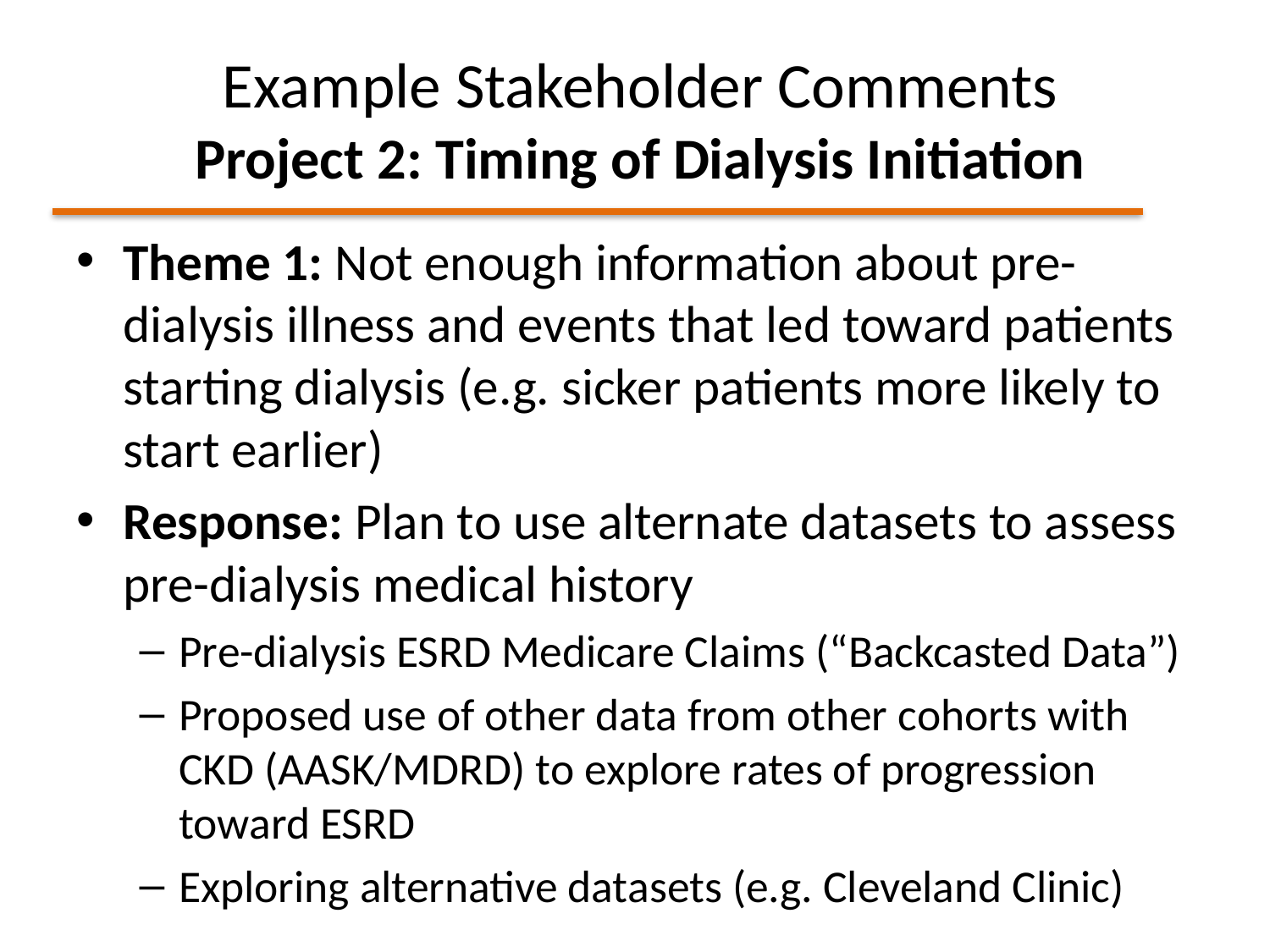

# Example Stakeholder Comments Project 2: Timing of Dialysis Initiation
Theme 1: Not enough information about pre-dialysis illness and events that led toward patients starting dialysis (e.g. sicker patients more likely to start earlier)
Response: Plan to use alternate datasets to assess pre-dialysis medical history
Pre-dialysis ESRD Medicare Claims (“Backcasted Data”)
Proposed use of other data from other cohorts with CKD (AASK/MDRD) to explore rates of progression toward ESRD
Exploring alternative datasets (e.g. Cleveland Clinic)